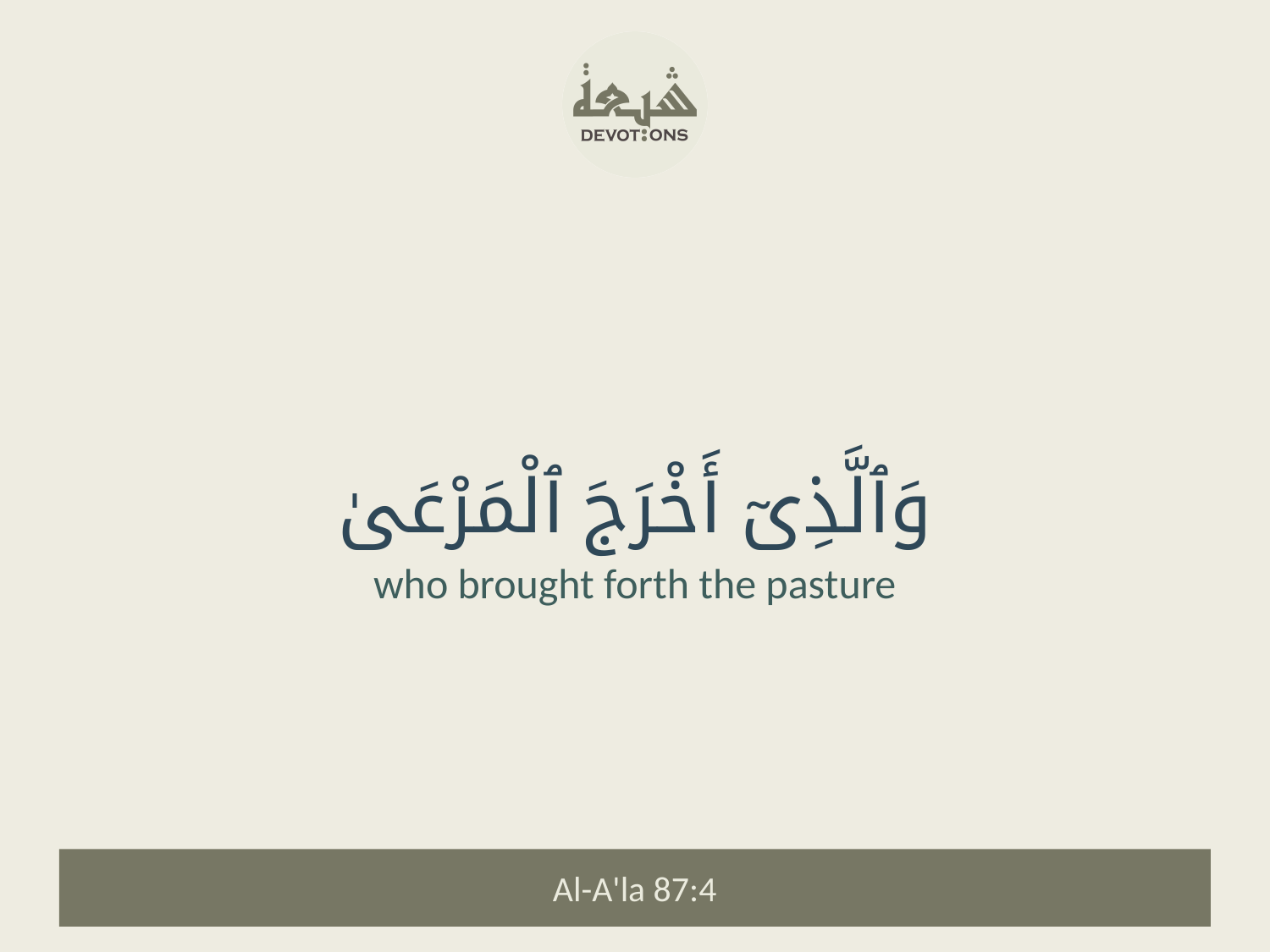

وَٱلَّذِىٓ أَخْرَجَ ٱلْمَرْعَىٰ
who brought forth the pasture
Al-A'la 87:4